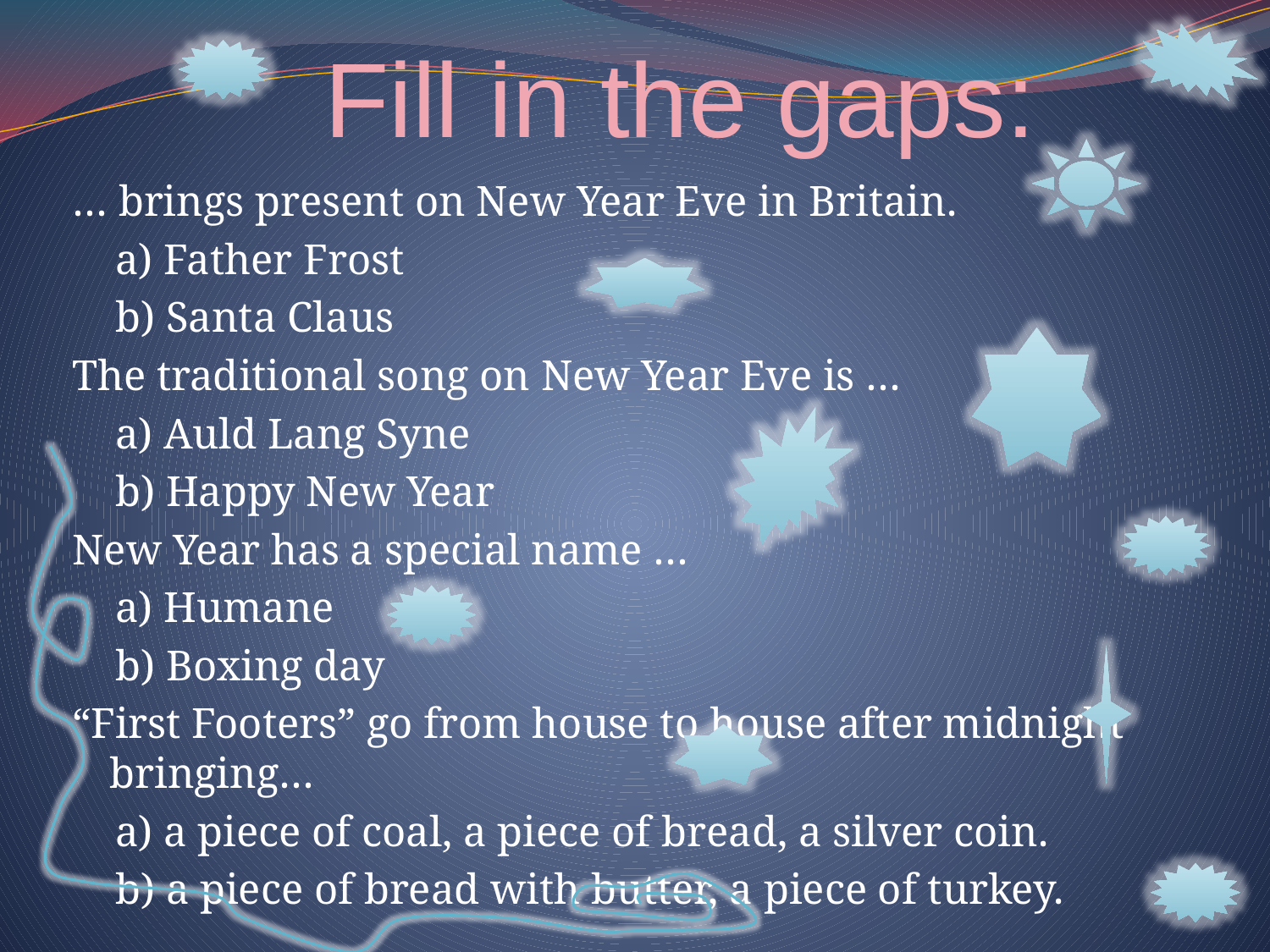

# Fill in the gaps:

… brings present on New Year Eve in Britain.
    a) Father Frost
    b) Santa Claus
The traditional song on New Year Eve is …
    a) Auld Lang Syne
    b) Happy New Year
New Year has a special name …
    a) Humane
    b) Boxing day
“First Footers” go from house to house after midnight bringing…
    a) a piece of coal, a piece of bread, a silver coin.
    b) a piece of bread with butter, a piece of turkey.